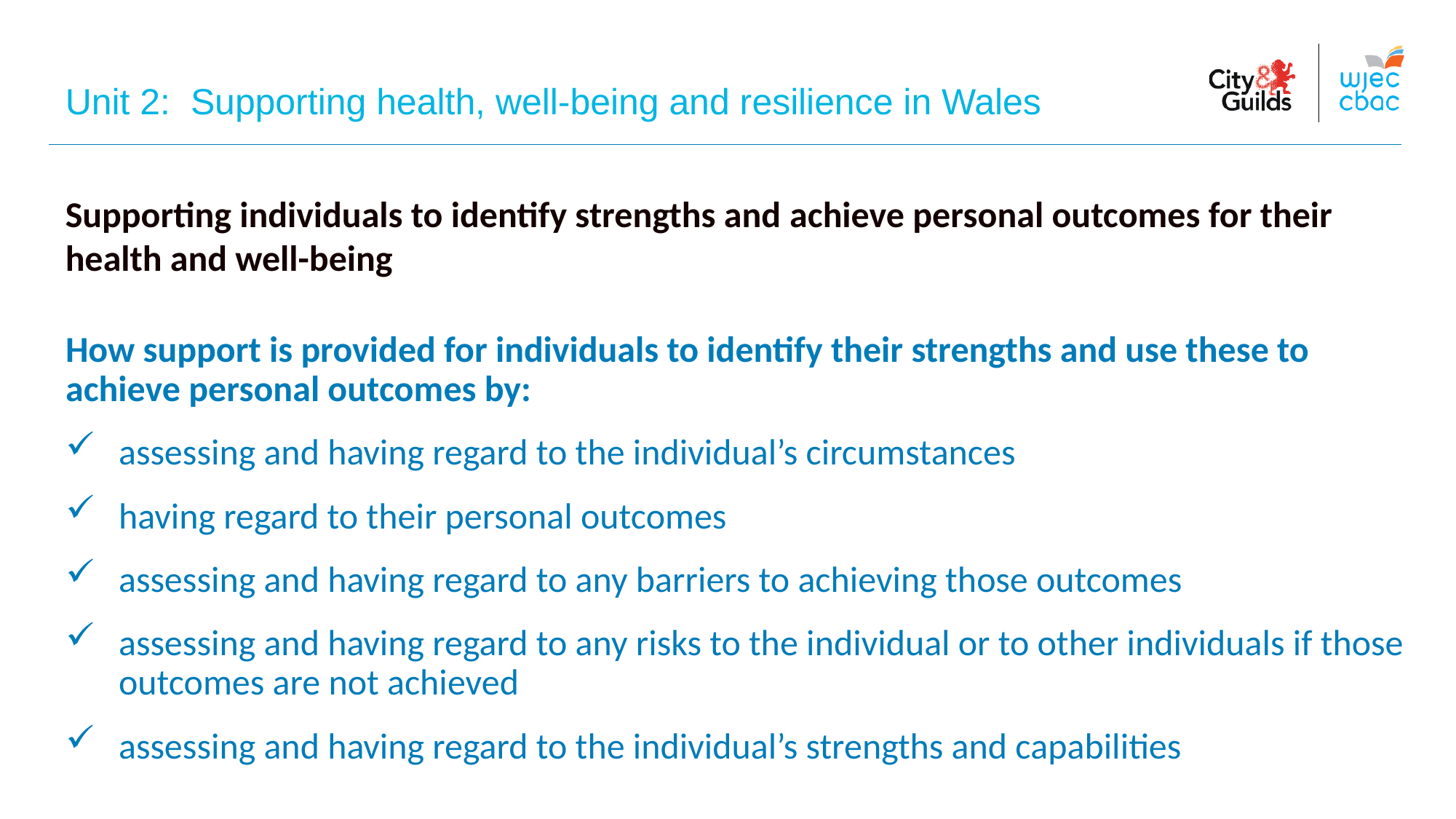

Unit 2:  Supporting health, well-being and resilience in Wales
Supporting individuals to identify strengths and achieve personal outcomes for their health and well-being
How support is provided for individuals to identify their strengths and use these to achieve personal outcomes by:
assessing and having regard to the individual’s circumstances
having regard to their personal outcomes
assessing and having regard to any barriers to achieving those outcomes
assessing and having regard to any risks to the individual or to other individuals if those outcomes are not achieved
assessing and having regard to the individual’s strengths and capabilities